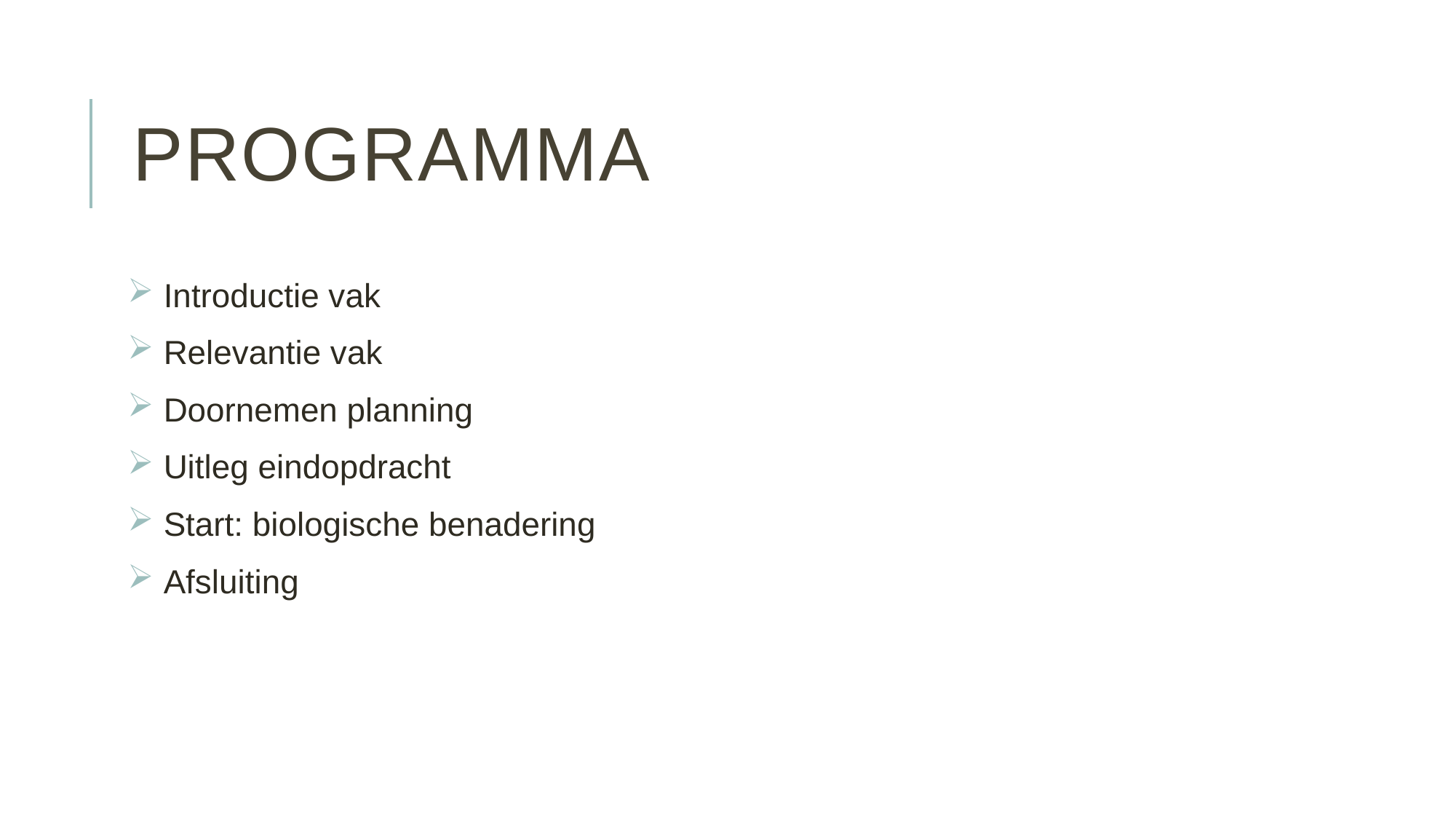

# Programma
 Introductie vak
 Relevantie vak
 Doornemen planning
 Uitleg eindopdracht
 Start: biologische benadering
 Afsluiting